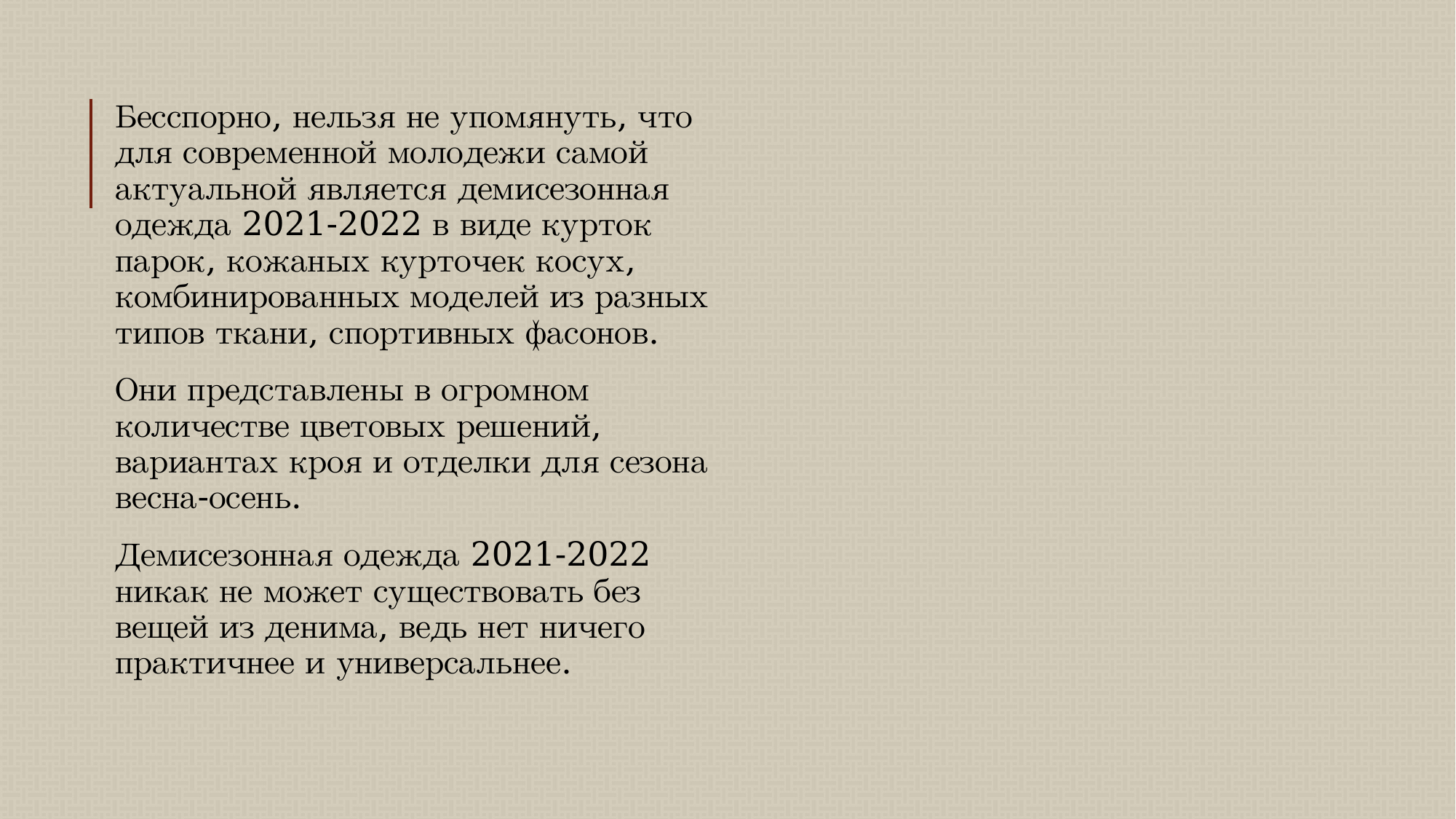

Бесспорно, нельзя не упомянуть, что для современной молодежи самой актуальной является демисезонная одежда 2021-2022 в виде курток парок, кожаных курточек косух, комбинированных моделей из разных типов ткани, спортивных фасонов.
Они представлены в огромном количестве цветовых решений, вариантах кроя и отделки для сезона весна-осень.
Демисезонная одежда 2021-2022 никак не может существовать без вещей из денима, ведь нет ничего практичнее и универсальнее.